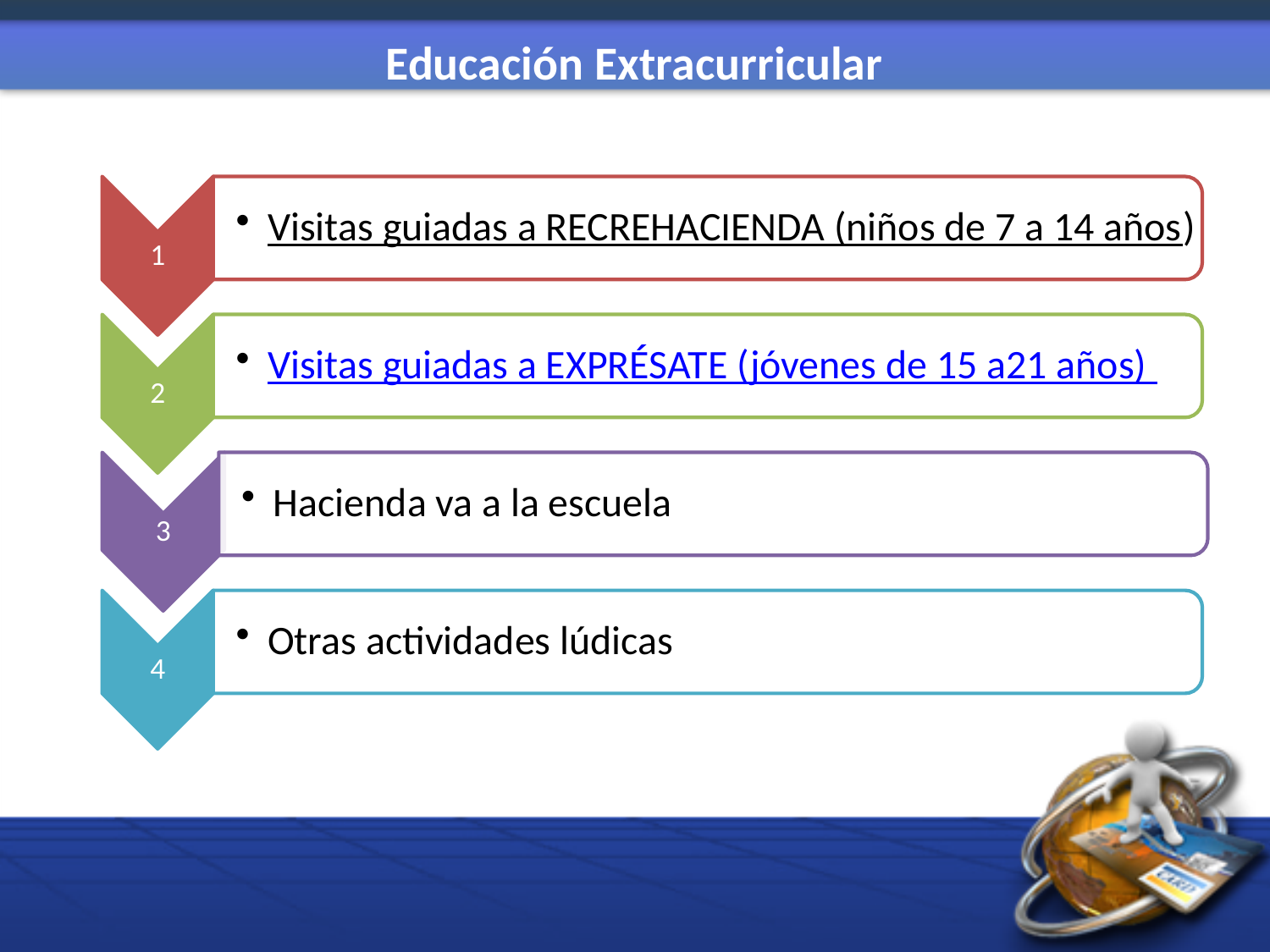

# Educación Extracurricular
1
Visitas guiadas a RECREHACIENDA (niños de 7 a 14 años)
2
Visitas guiadas a EXPRÉSATE (jóvenes de 15 a21 años)
3
Hacienda va a la escuela
4
Otras actividades lúdicas